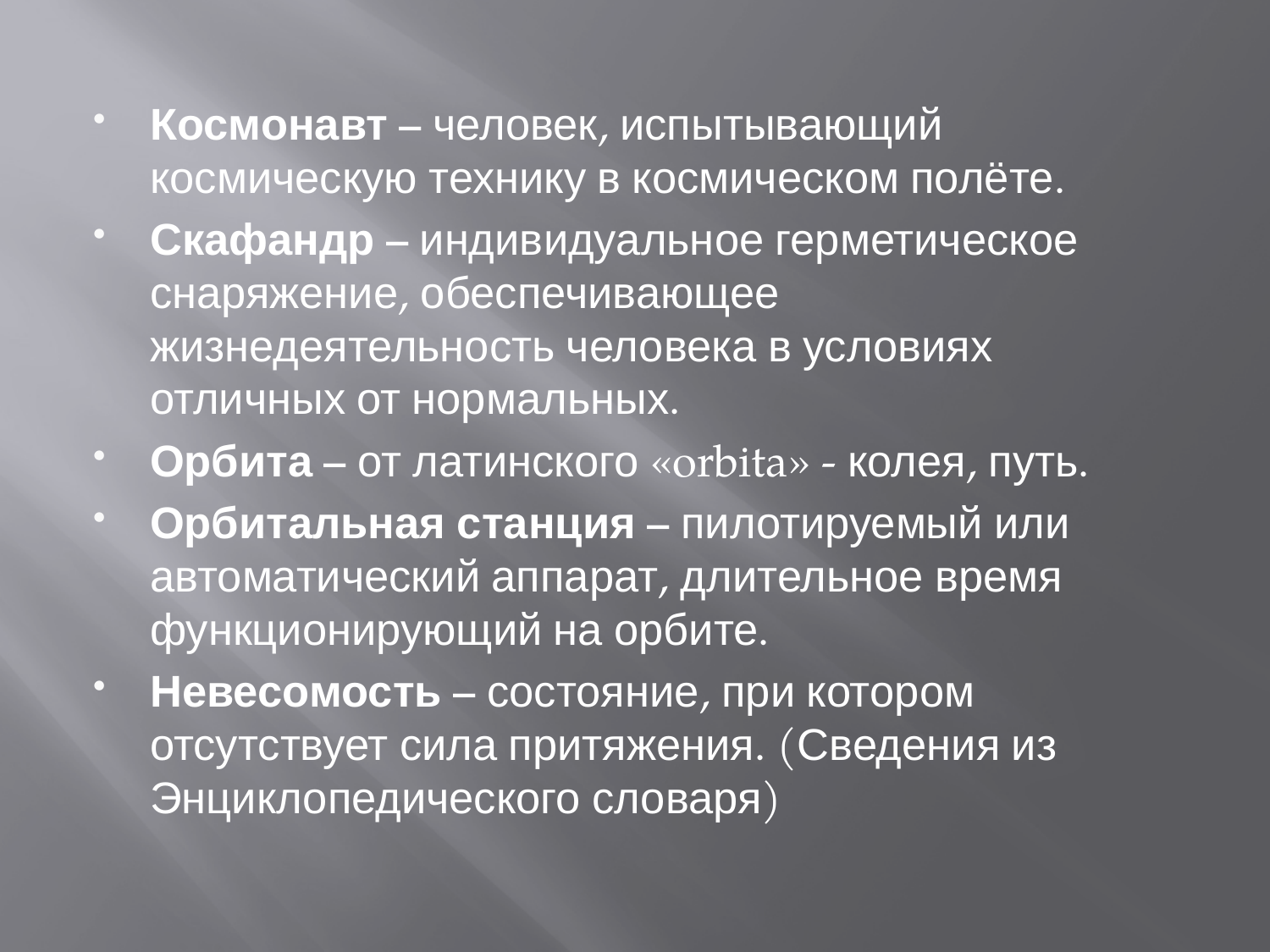

#
Космонавт – человек, испытывающий космическую технику в космическом полёте.
Скафандр – индивидуальное герметическое снаряжение, обеспечивающее жизнедеятельность человека в условиях отличных от нормальных.
Орбита – от латинского «orbita» - колея, путь.
Орбитальная станция – пилотируемый или автоматический аппарат, длительное время функционирующий на орбите.
Невесомость – состояние, при котором отсутствует сила притяжения. (Сведения из Энциклопедического словаря)